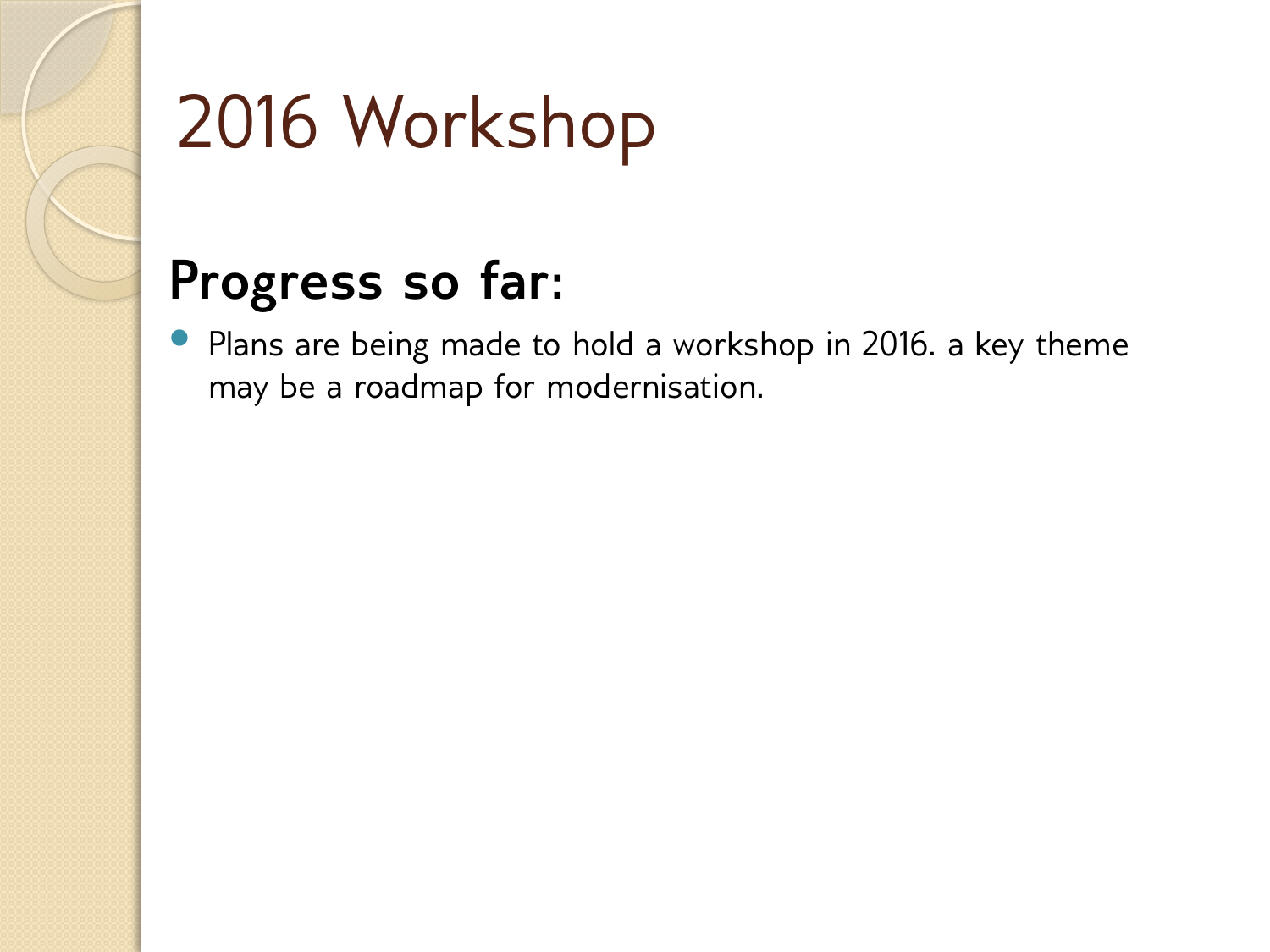

# 2016 Workshop
Progress so far:
Plans are being made to hold a workshop in 2016. a key theme may be a roadmap for modernisation.